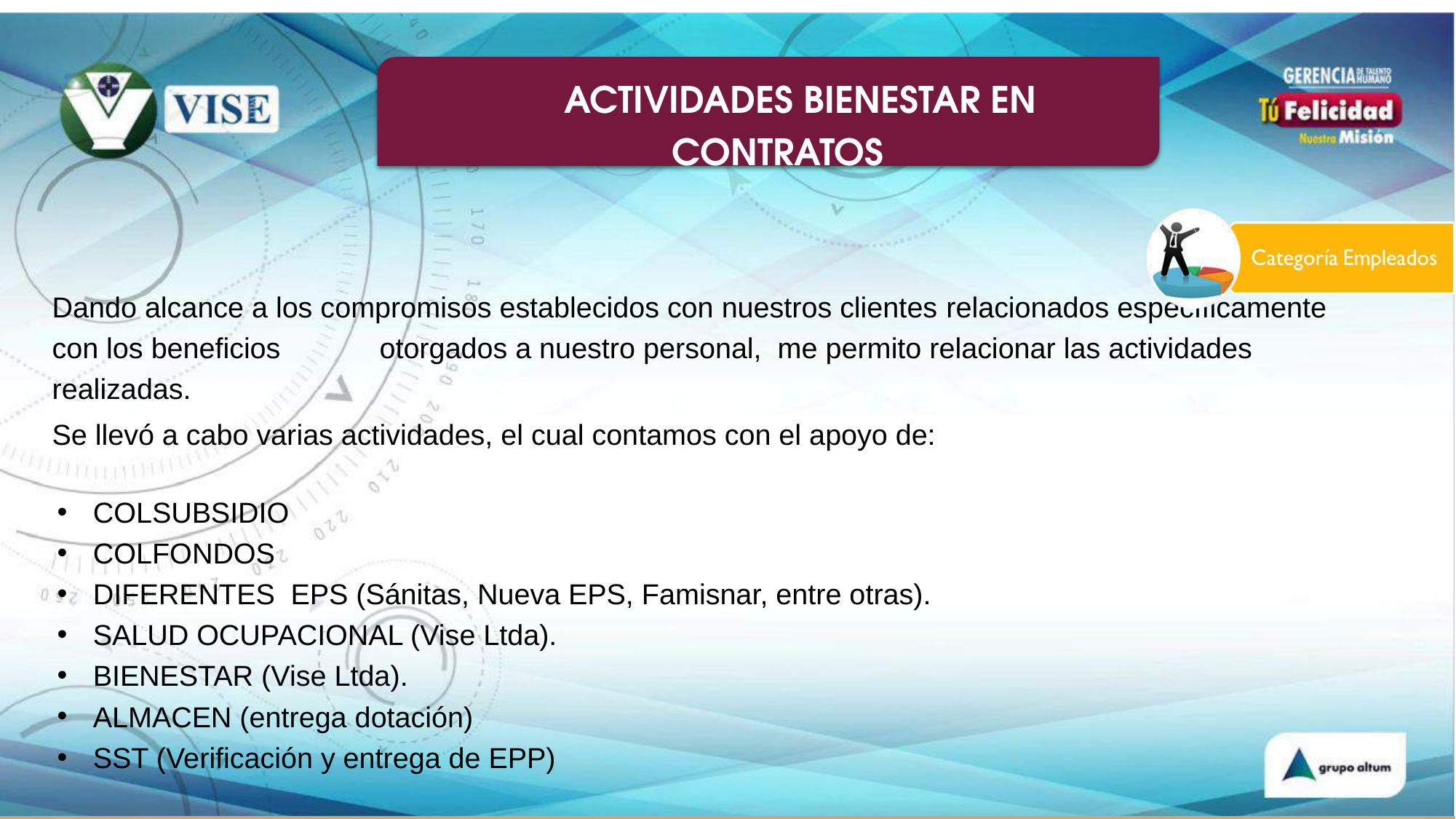

# ACTIVIDADES BIENESTAR EN  CONTRATOS

Dando alcance a los compromisos establecidos con nuestros clientes relacionados específicamente con los beneficios	otorgados a nuestro personal,  me permito relacionar las actividades realizadas.
Se llevó a cabo varias actividades, el cual contamos con el apoyo de:

COLSUBSIDIO
COLFONDOS
DIFERENTES  EPS (Sánitas, Nueva EPS, Famisnar, entre otras).
SALUD OCUPACIONAL (Vise Ltda).
BIENESTAR (Vise Ltda).
ALMACEN (entrega dotación)
SST (Verificación y entrega de EPP)